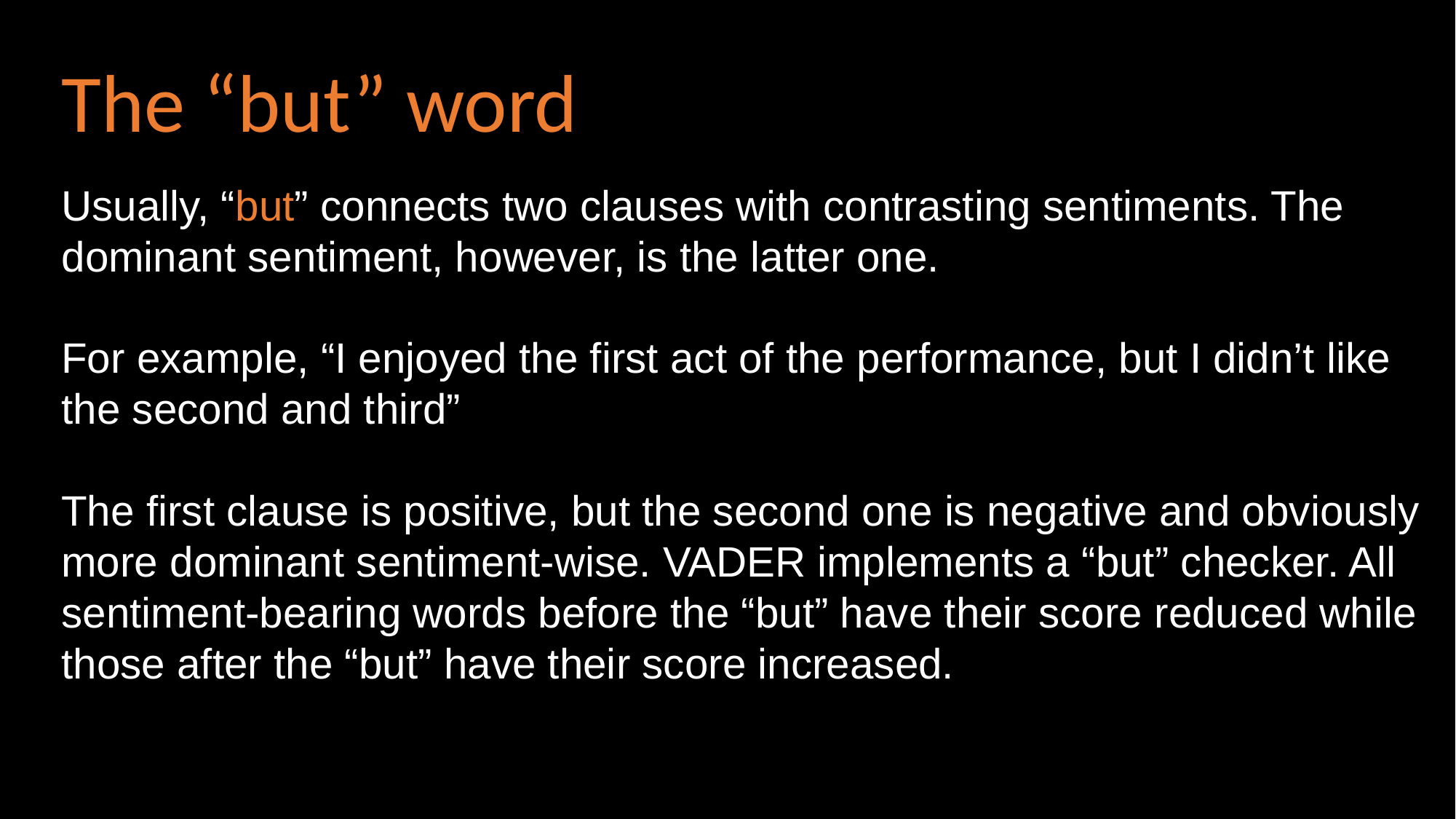

The “but” word

Usually, “but” connects two clauses with contrasting sentiments. The dominant sentiment, however, is the latter one.

For example, “I enjoyed the first act of the performance, but I didn’t like the second and third”

The first clause is positive, but the second one is negative and obviously more dominant sentiment-wise. VADER implements a “but” checker. All sentiment-bearing words before the “but” have their score reduced while those after the “but” have their score increased.